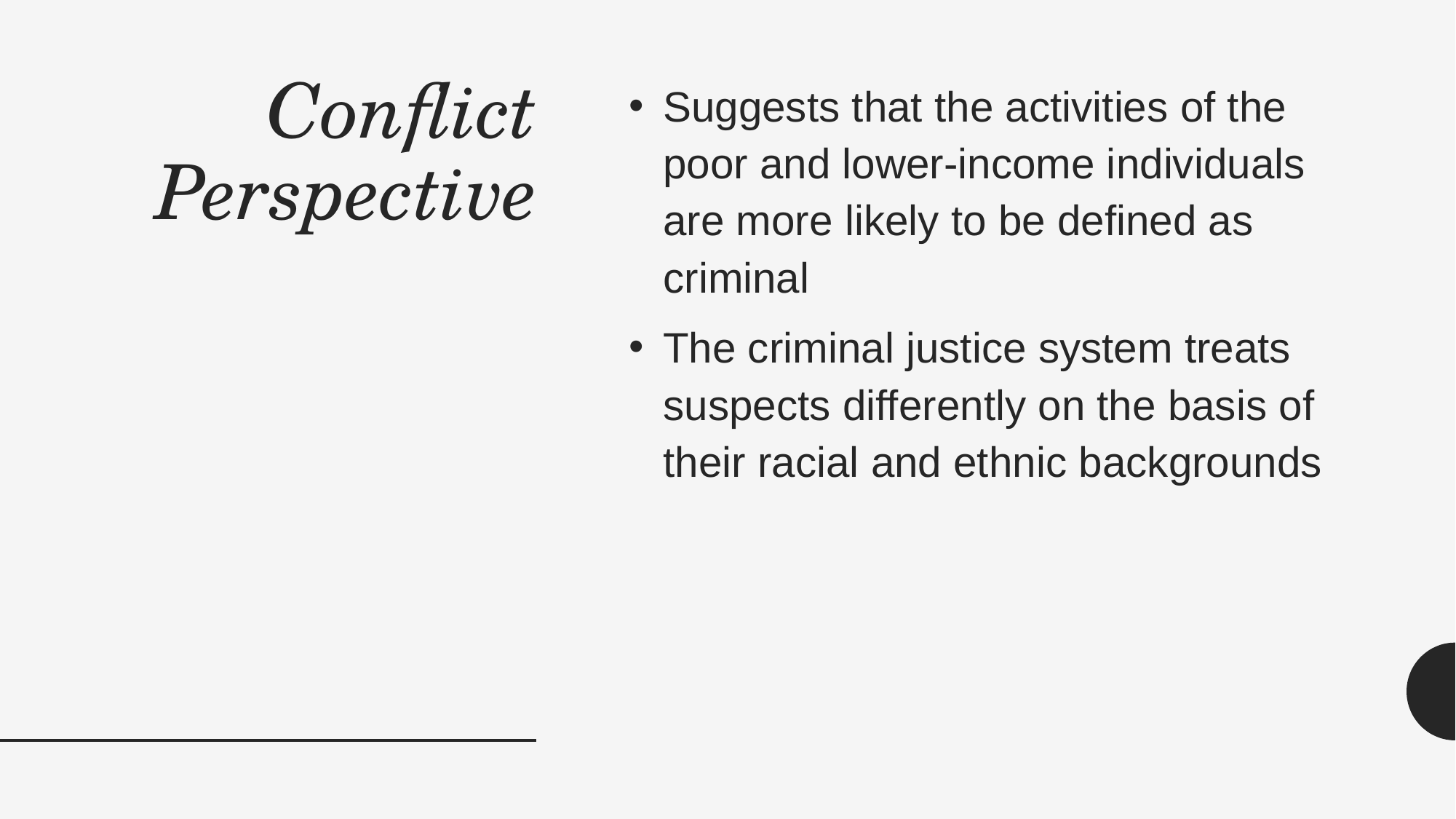

# Conflict Perspective
Suggests that the activities of the poor and lower-income individuals are more likely to be defined as criminal
The criminal justice system treats suspects differently on the basis of their racial and ethnic backgrounds